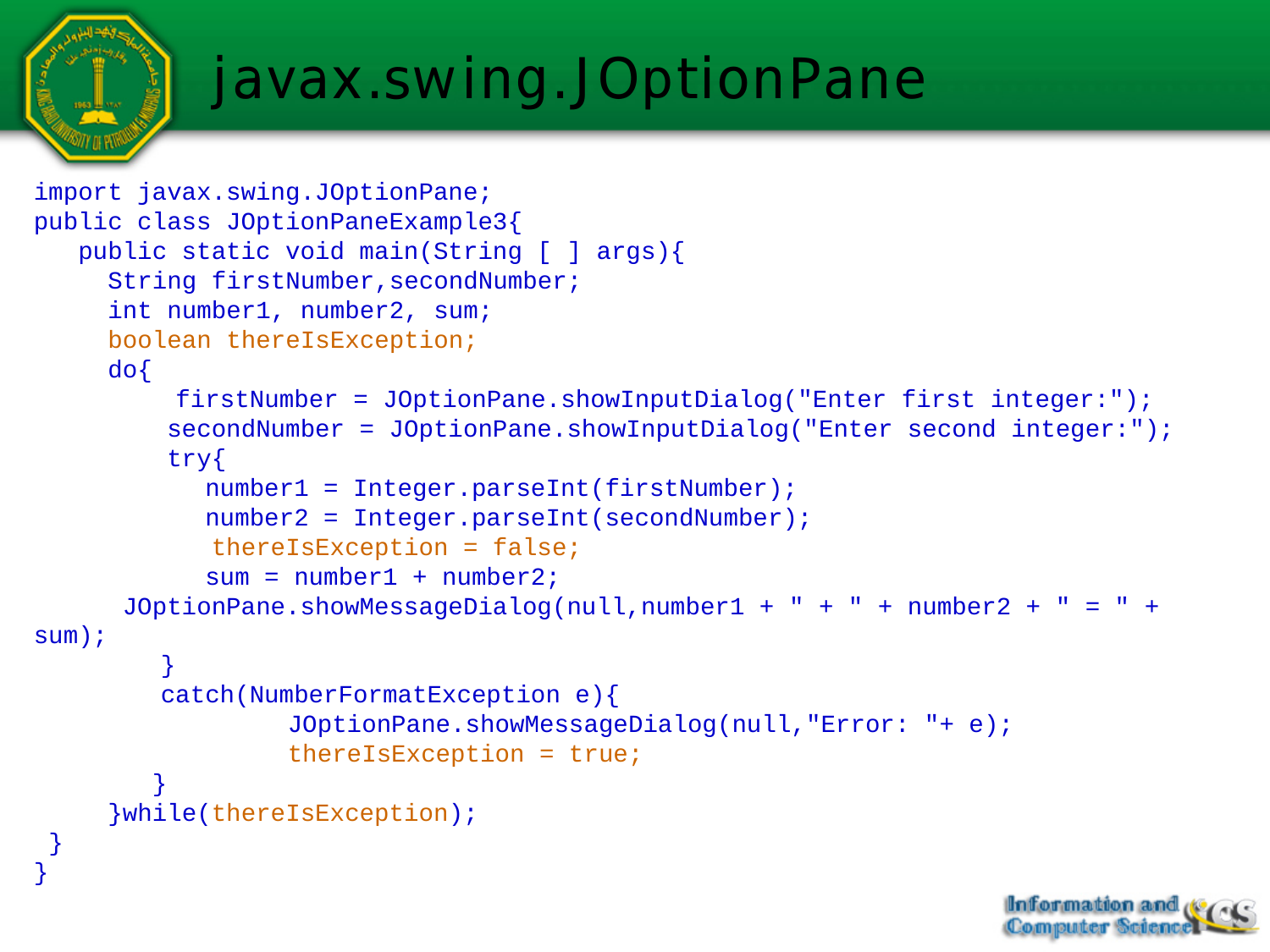

# javax.swing.JOptionPane
import javax.swing.JOptionPane;
public class JOptionPaneExample3{
   public static void main(String [ ] args){
     String firstNumber,secondNumber;
     int number1, number2, sum;
     boolean thereIsException;
     do{
     	 firstNumber = JOptionPane.showInputDialog("Enter first integer:");
         secondNumber = JOptionPane.showInputDialog("Enter second integer:");
         try{
	   number1 = Integer.parseInt(firstNumber);
	   number2 = Integer.parseInt(secondNumber);
            thereIsException = false;
	   sum = number1 + number2;
      JOptionPane.showMessageDialog(null,number1 + " + " + number2 + " = " + sum);
      	}
      	catch(NumberFormatException e){
	     	JOptionPane.showMessageDialog(null,"Error: "+ e);
	     	thereIsException = true;
        }
     }while(thereIsException);
 }
}